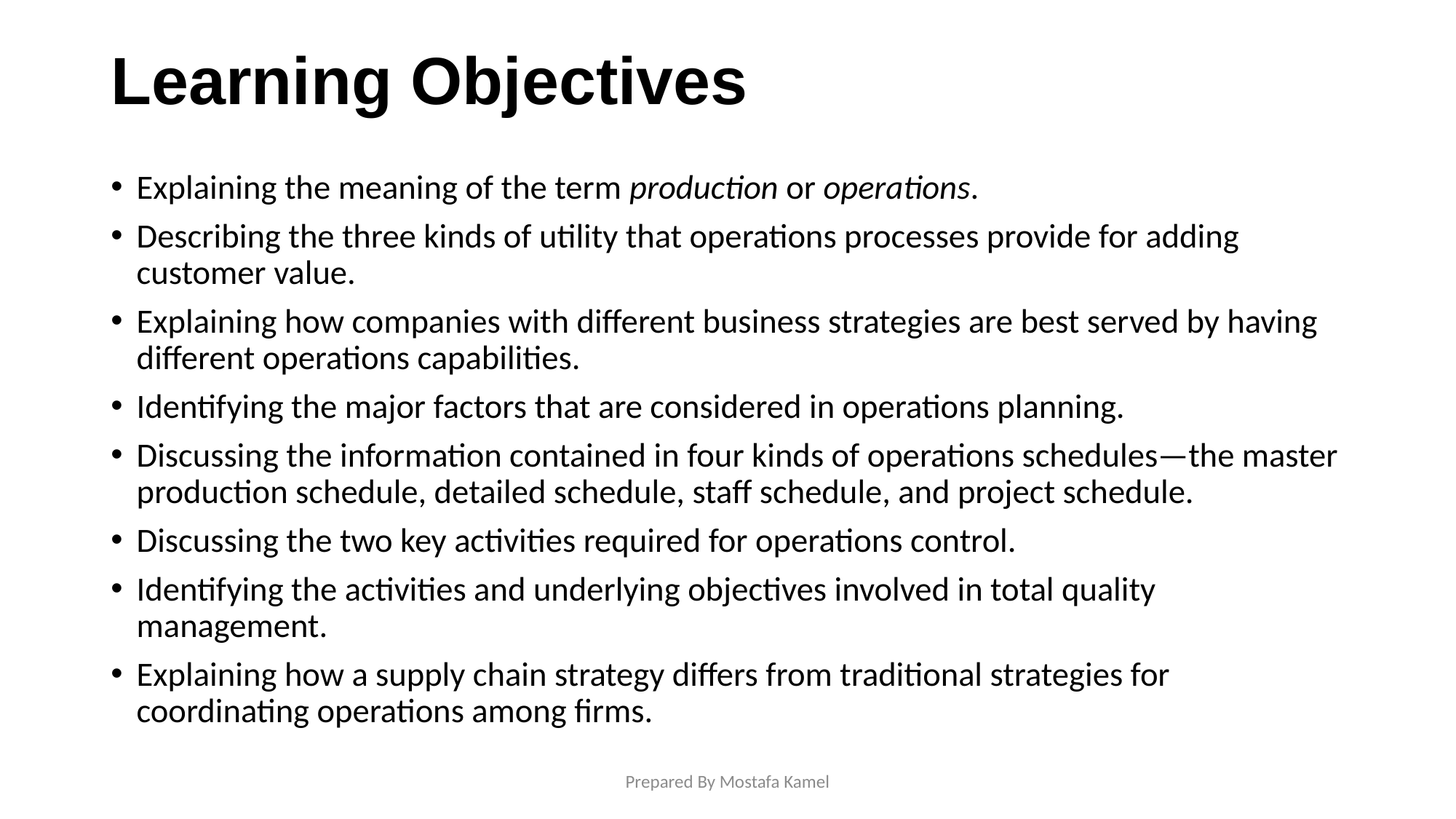

# Learning Objectives
Explaining the meaning of the term production or operations.
Describing the three kinds of utility that operations processes provide for adding customer value.
Explaining how companies with different business strategies are best served by having different operations capabilities.
Identifying the major factors that are considered in operations planning.
Discussing the information contained in four kinds of operations schedules—the master production schedule, detailed schedule, staff schedule, and project schedule.
Discussing the two key activities required for operations control.
Identifying the activities and underlying objectives involved in total quality management.
Explaining how a supply chain strategy differs from traditional strategies for coordinating operations among firms.

Prepared By Mostafa Kamel